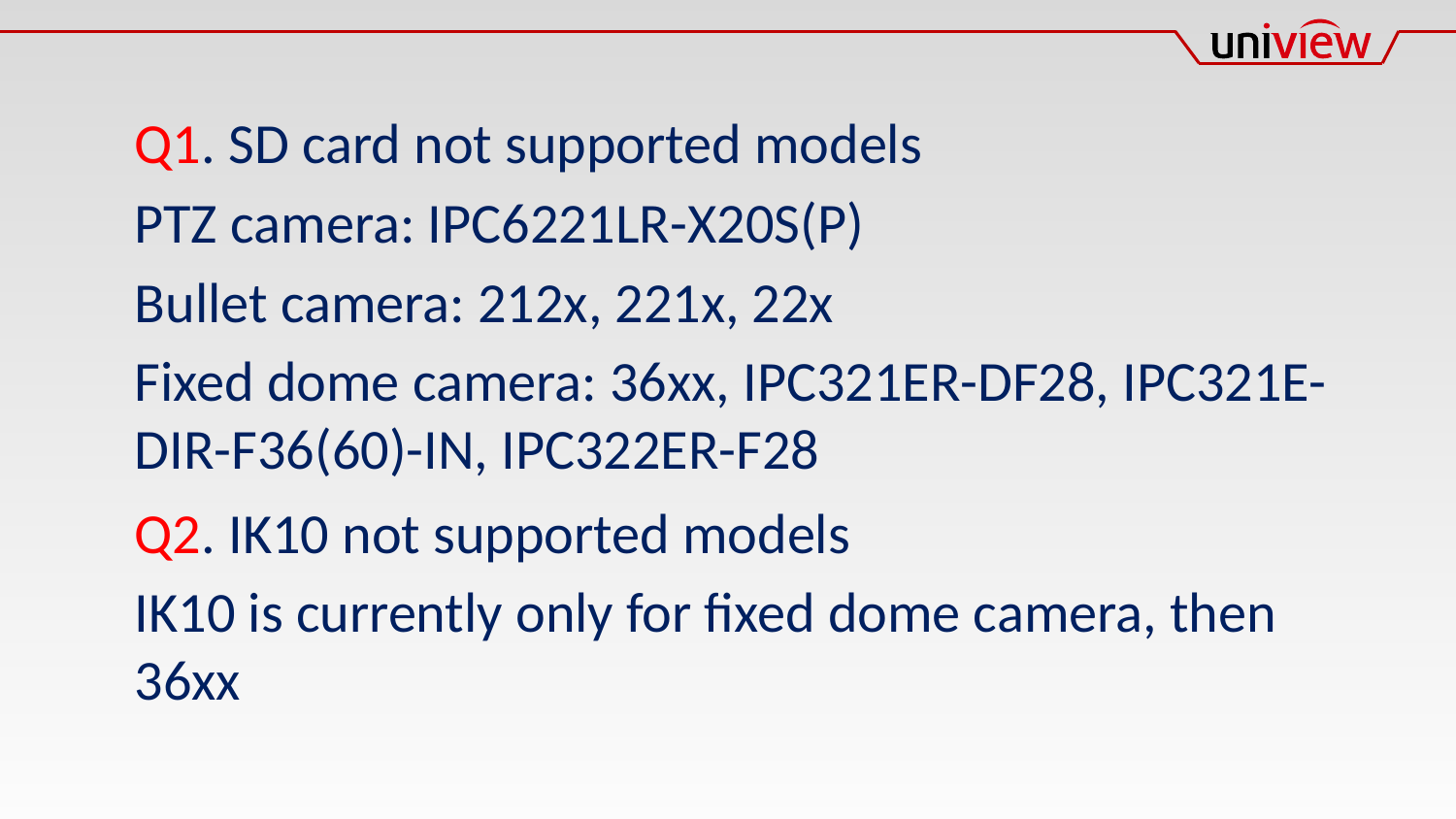

Q1. SD card not supported models
PTZ camera: IPC6221LR-X20S(P)
Bullet camera: 212x, 221x, 22x
Fixed dome camera: 36xx, IPC321ER-DF28, IPC321E-DIR-F36(60)-IN, IPC322ER-F28

Q2. IK10 not supported models
IK10 is currently only for fixed dome camera, then 36xx